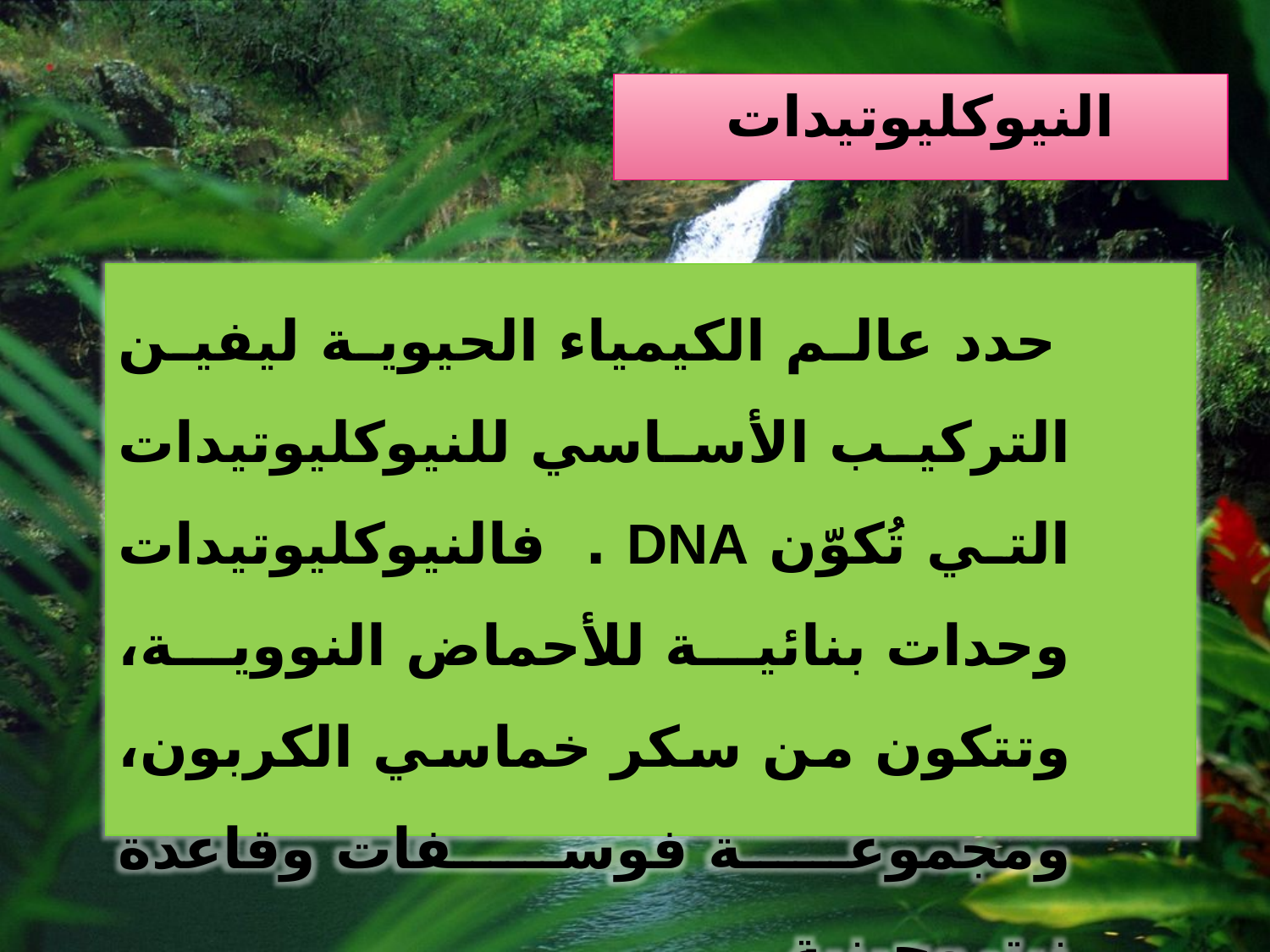

# النيوكليوتيدات
      حدد عالم الكيمياء الحيوية ليفين التركيب الأساسي للنيوكليوتيدات التي تُكوّن DNA .  فالنيوكليوتيدات وحدات بنائية للأحماض النووية، وتتكون من سكر خماسي الكربون، ومجموعة فوسفات وقاعدة نيتروجينية .